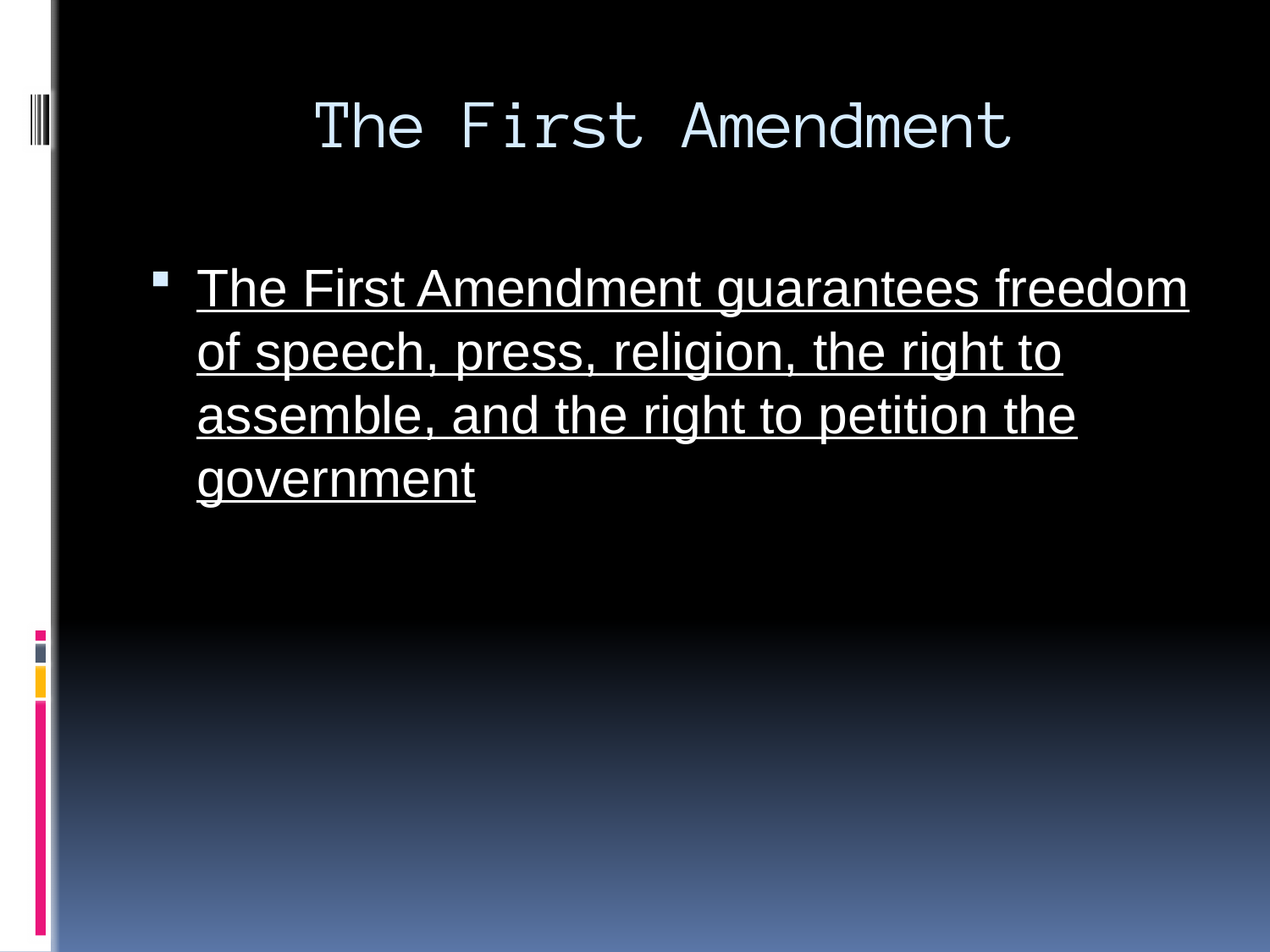

# The First Amendment
The First Amendment guarantees freedom of speech, press, religion, the right to assemble, and the right to petition the government